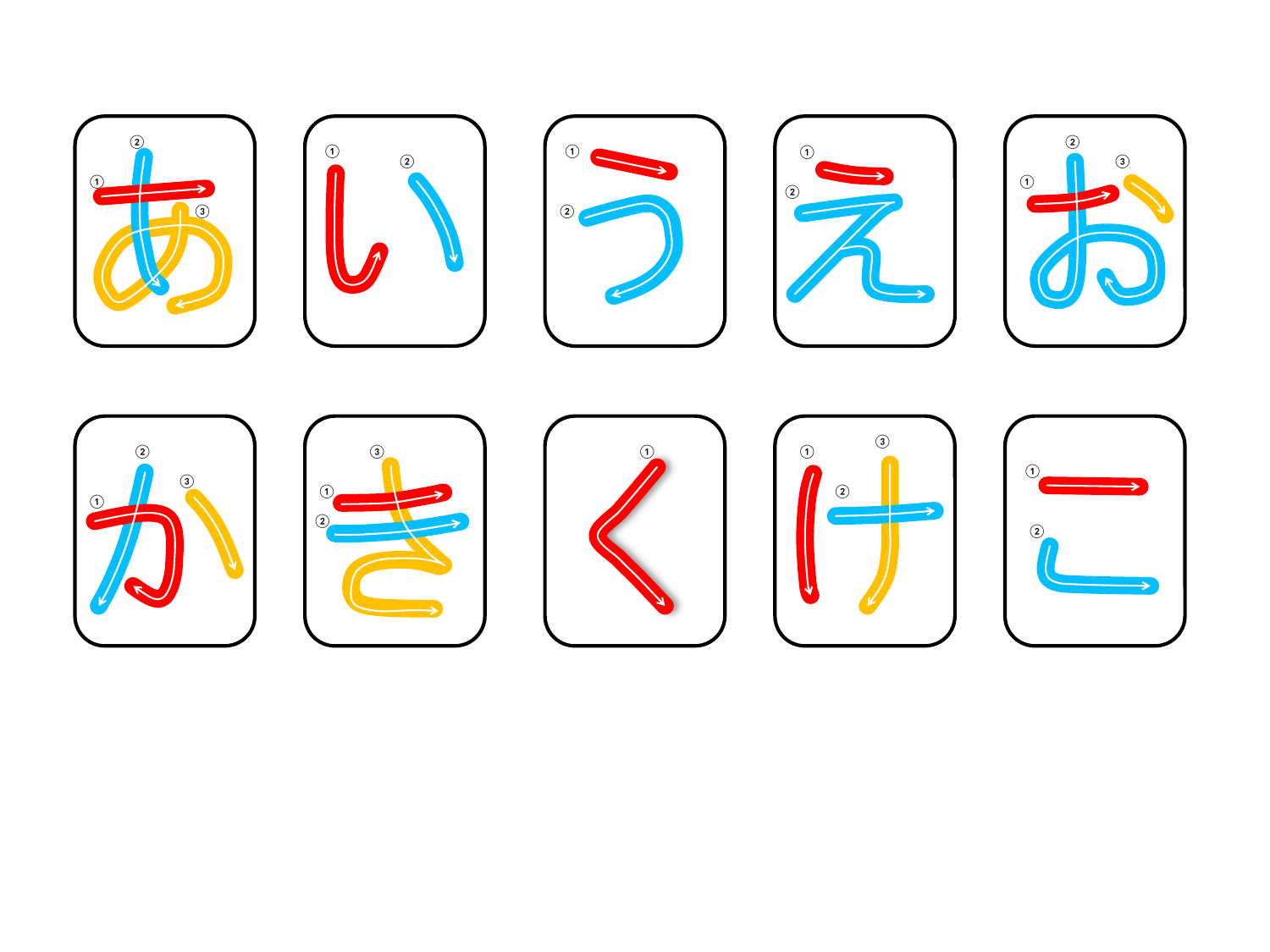

②

①
③

①
②

①

②

①

②

②
③

①

②
③

①

③

①
②

①

③
①

②

①

②